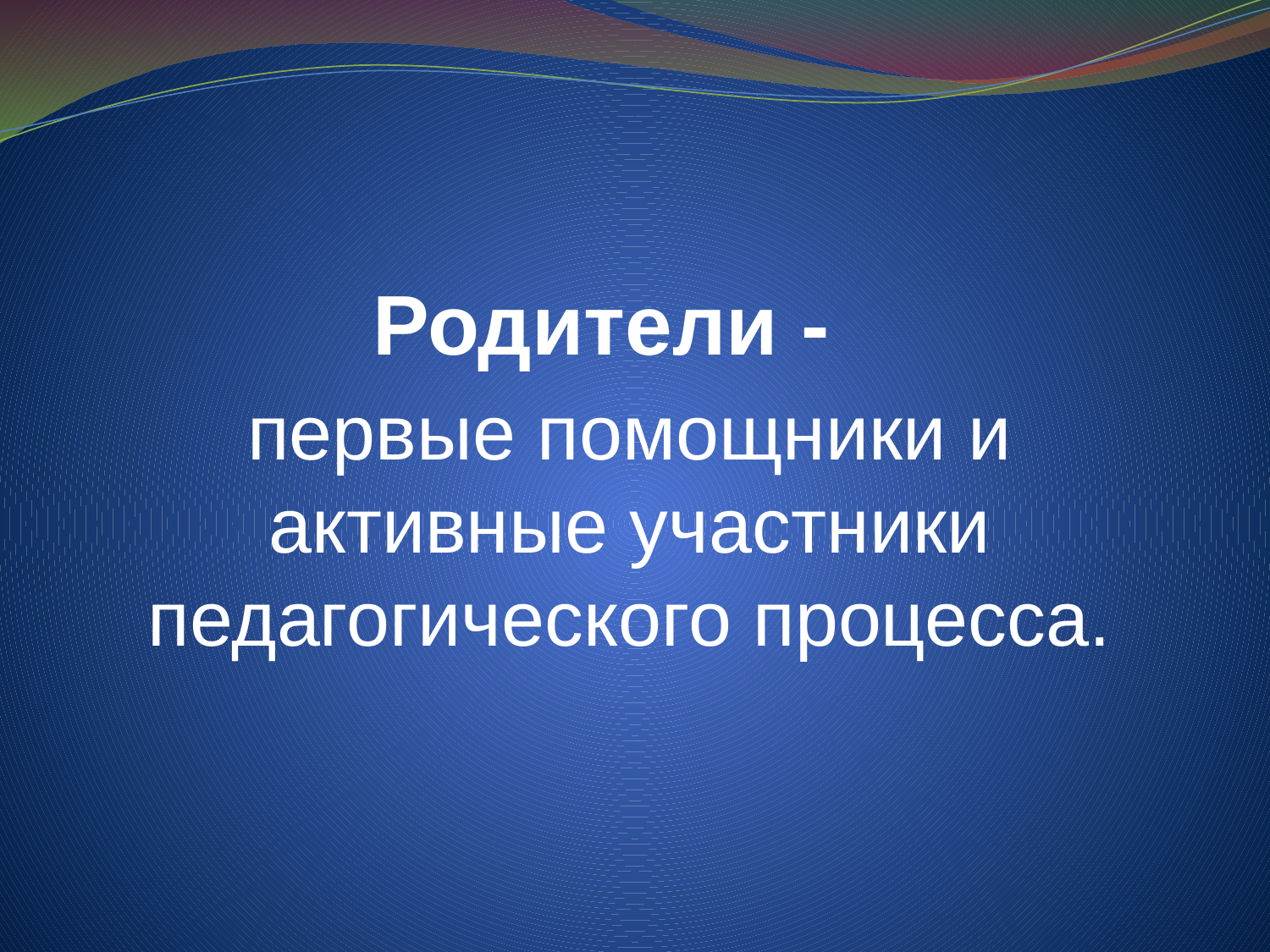

# Родители -
первые помощники и активные участники педагогического процесса.